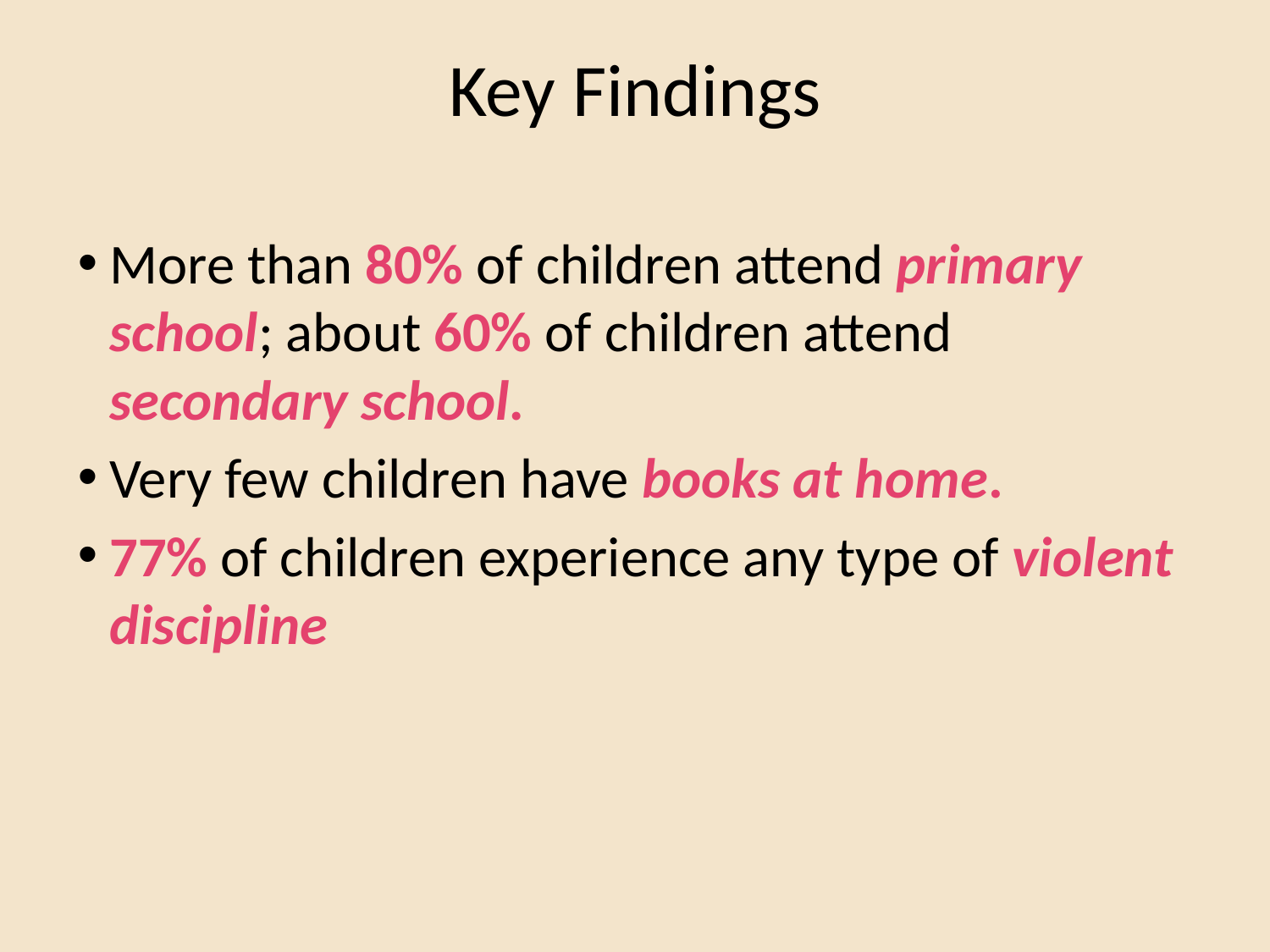

# Key Findings
More than 80% of children attend primary school; about 60% of children attend secondary school.
Very few children have books at home.
77% of children experience any type of violent discipline